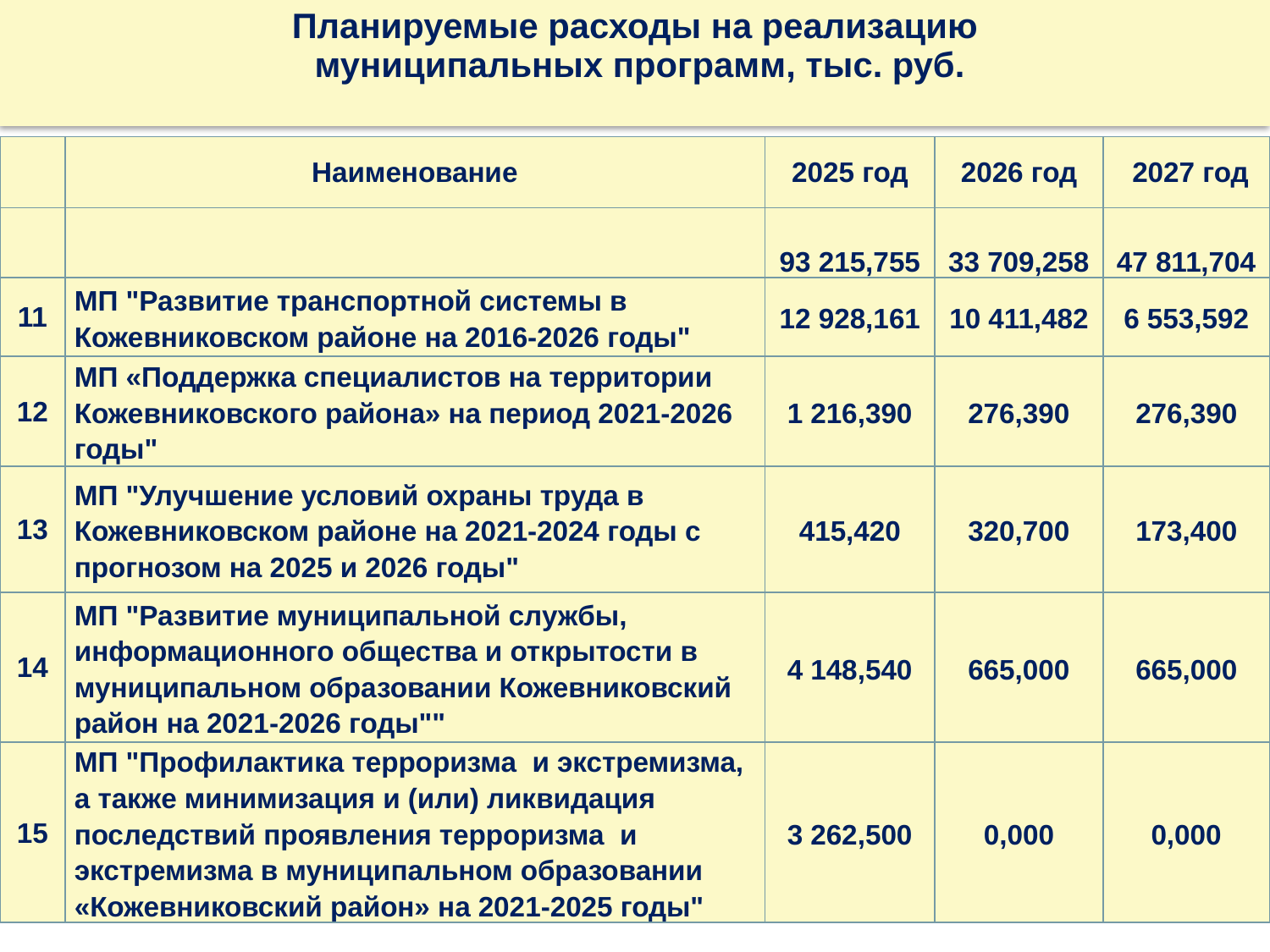

Планируемые расходы на реализацию
 муниципальных программ, тыс. руб.
|  | Наименование | 2025 год | 2026 год | 2027 год |
| --- | --- | --- | --- | --- |
|  |  | 93 215,755 | 33 709,258 | 47 811,704 |
| 11 | МП "Развитие транспортной системы в Кожевниковском районе на 2016-2026 годы" | 12 928,161 | 10 411,482 | 6 553,592 |
| 12 | МП «Поддержка специалистов на территории Кожевниковского района» на период 2021-2026 годы" | 1 216,390 | 276,390 | 276,390 |
| 13 | МП "Улучшение условий охраны труда в Кожевниковском районе на 2021-2024 годы с прогнозом на 2025 и 2026 годы" | 415,420 | 320,700 | 173,400 |
| 14 | МП "Развитие муниципальной службы, информационного общества и открытости в муниципальном образовании Кожевниковский район на 2021-2026 годы"" | 4 148,540 | 665,000 | 665,000 |
| 15 | МП "Профилактика терроризма и экстремизма, а также минимизация и (или) ликвидация последствий проявления терроризма и экстремизма в муниципальном образовании «Кожевниковский район» на 2021-2025 годы" | 3 262,500 | 0,000 | 0,000 |